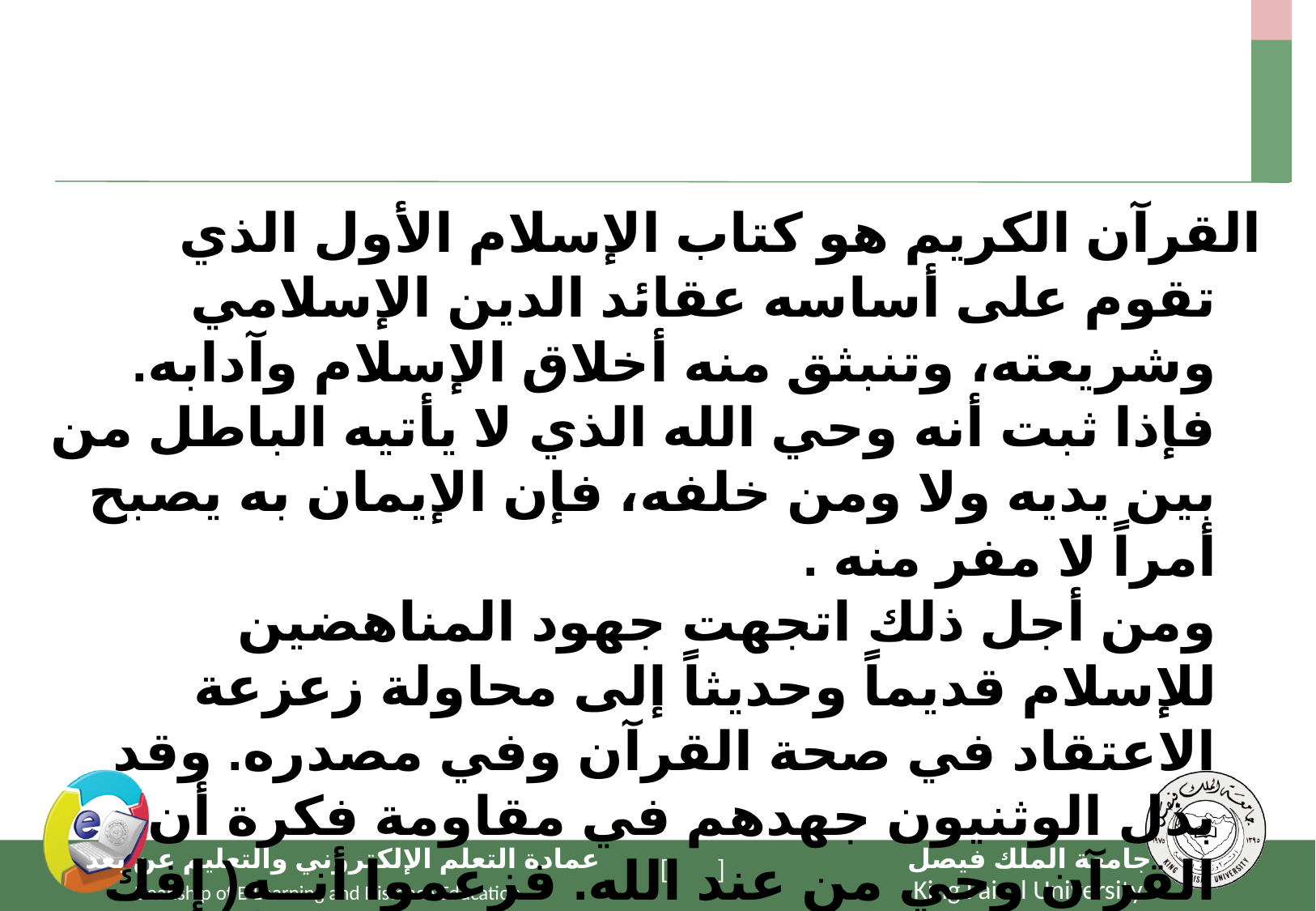

#
القرآن الكريم هو كتاب الإسلام الأول الذي تقوم على أساسه عقائد الدين الإسلامي وشريعته، وتنبثق منه أخلاق الإسلام وآدابه. فإذا ثبت أنه وحي الله الذي لا يأتيه الباطل من بين يديه ولا ومن خلفه، فإن الإيمان به يصبح أمراً لا مفر منه .
ومن أجل ذلك اتجهت جهود المناهضين للإسلام قديماً وحديثاً إلى محاولة زعزعة الاعتقاد في صحة القرآن وفي مصدره. وقد بذل الوثنيون جهدهم في مقاومة فكرة أن القرآن وحي من عند الله. فزعموا أنــه( إفك افتراه وأعانهُ عليه قومٌ آخرون)وأنـه (أساطير الأولين اكتتبها فهي تُملى عليه بكرةً وأصيلاً) وأن محمداً (.. يعلمه بشر ..)